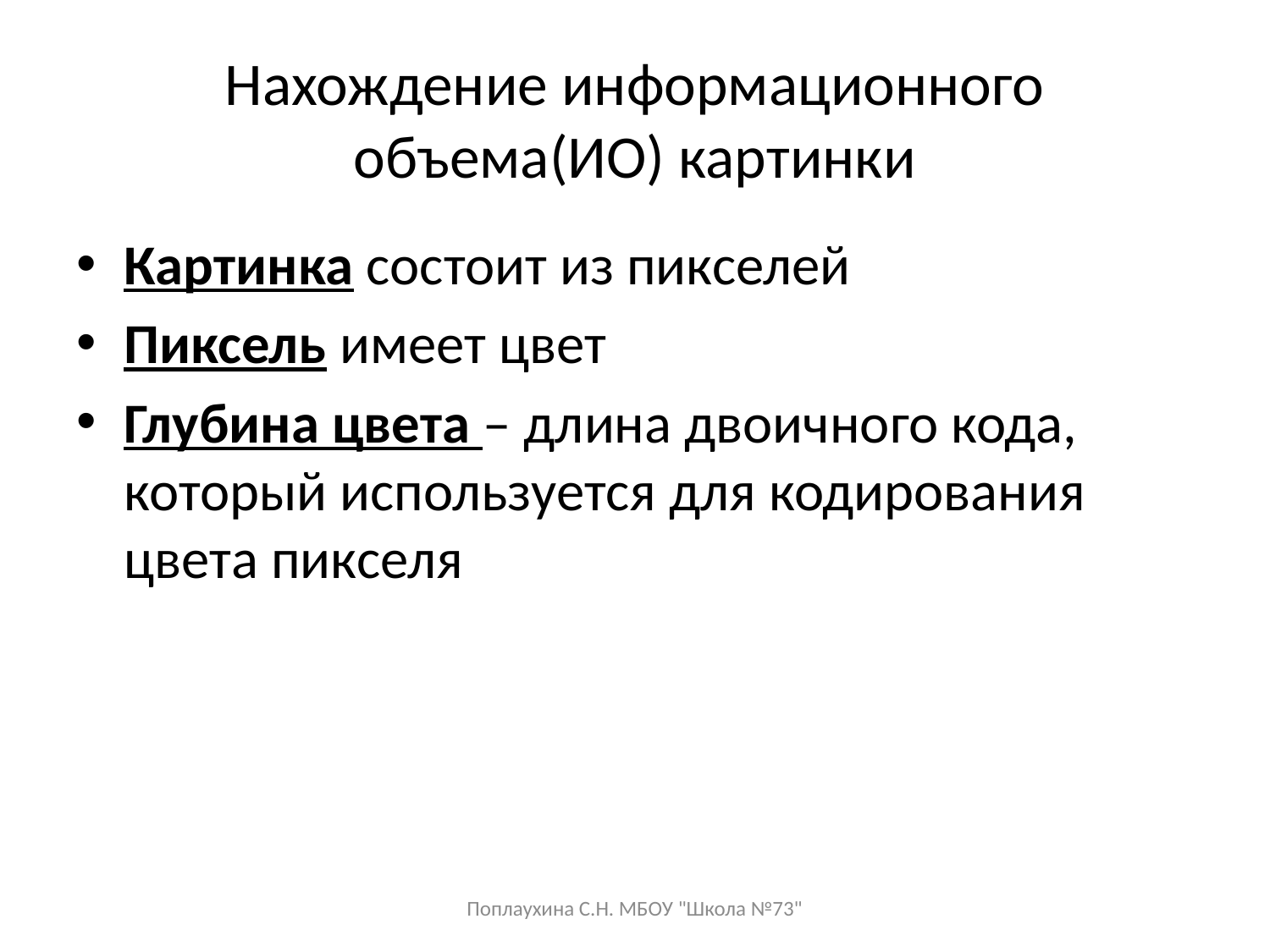

# Нахождение информационного объема(ИО) картинки
Картинка состоит из пикселей
Пиксель имеет цвет
Глубина цвета – длина двоичного кода, который используется для кодирования цвета пикселя
Поплаухина С.Н. МБОУ "Школа №73"